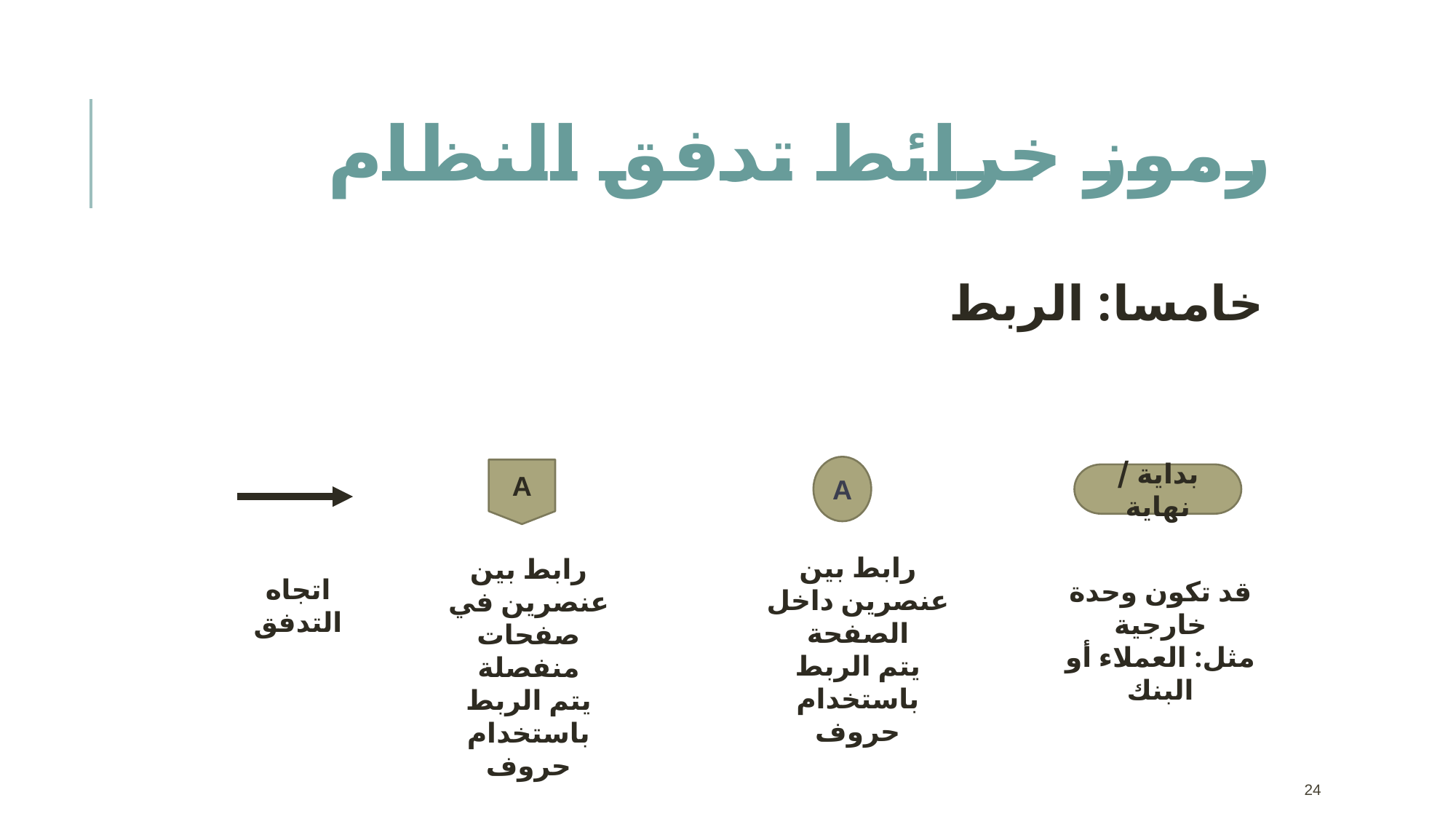

# رموز خرائط تدفق النظام
خامسا: الربط
A
A
بداية / نهاية
رابط بين عنصرين داخل الصفحة
يتم الربط باستخدام حروف
رابط بين عنصرين في صفحات منفصلة
يتم الربط باستخدام حروف
اتجاه التدفق
قد تكون وحدة خارجية
مثل: العملاء أو البنك
24